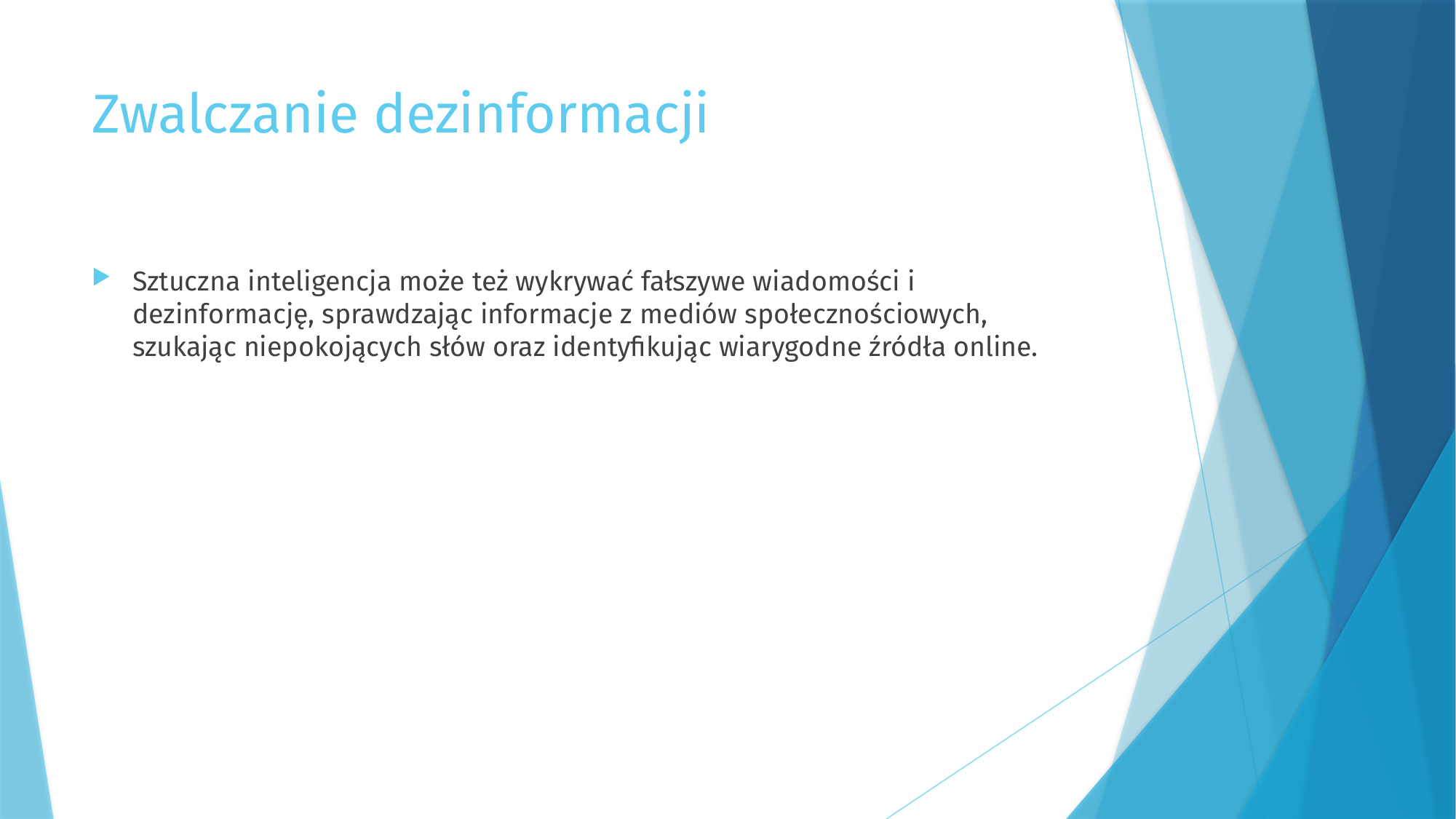

# Zwalczanie dezinformacji
Sztuczna inteligencja może też wykrywać fałszywe wiadomości i dezinformację, sprawdzając informacje z mediów społecznościowych, szukając niepokojących słów oraz identyfikując wiarygodne źródła online.